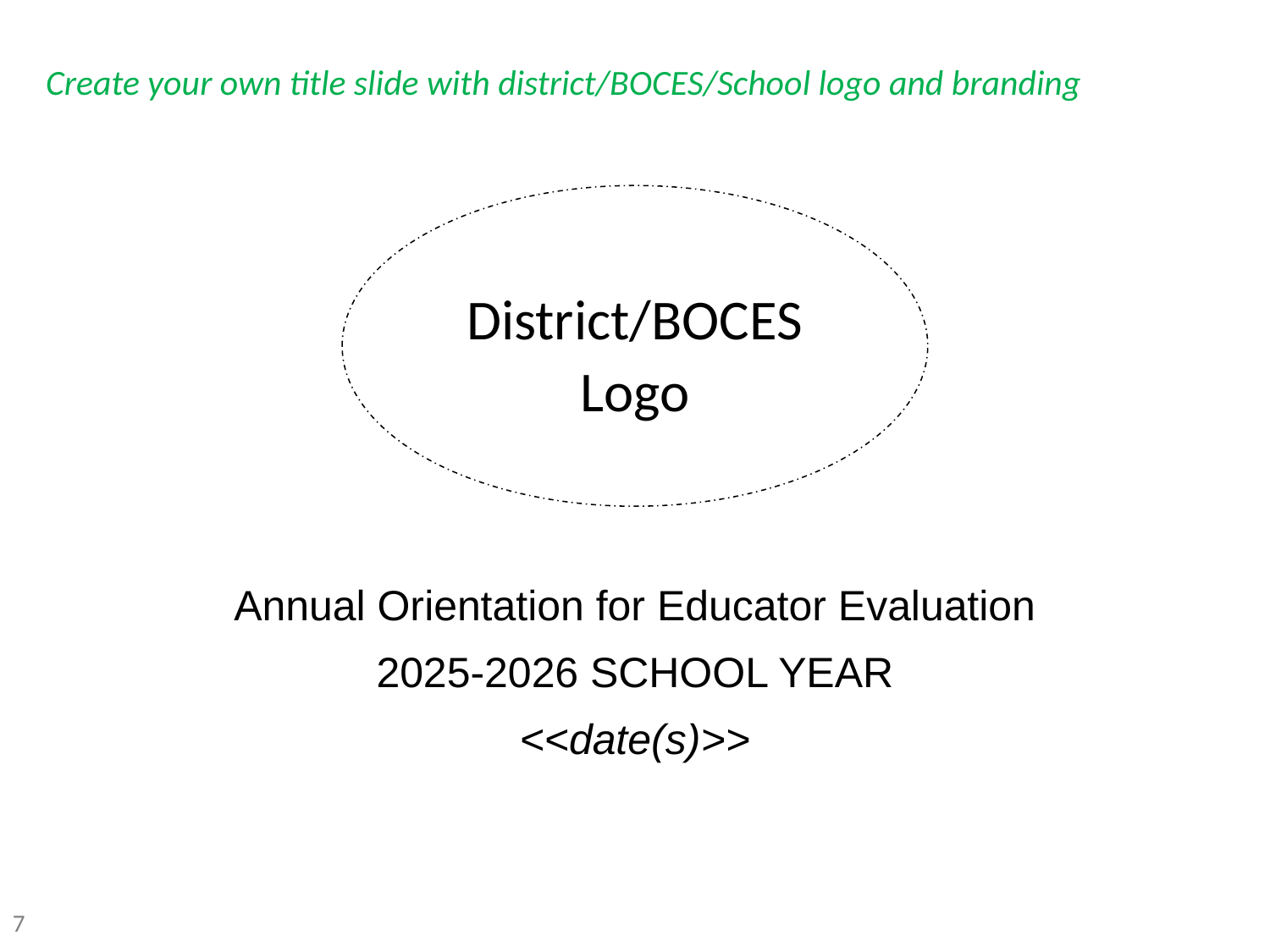

Create your own title slide with district/BOCES/School logo and branding

District/BOCES Logo

# Annual Orientation for Educator Evaluation 2025-2026 SCHOOL YEAR <<date(s)>>
7